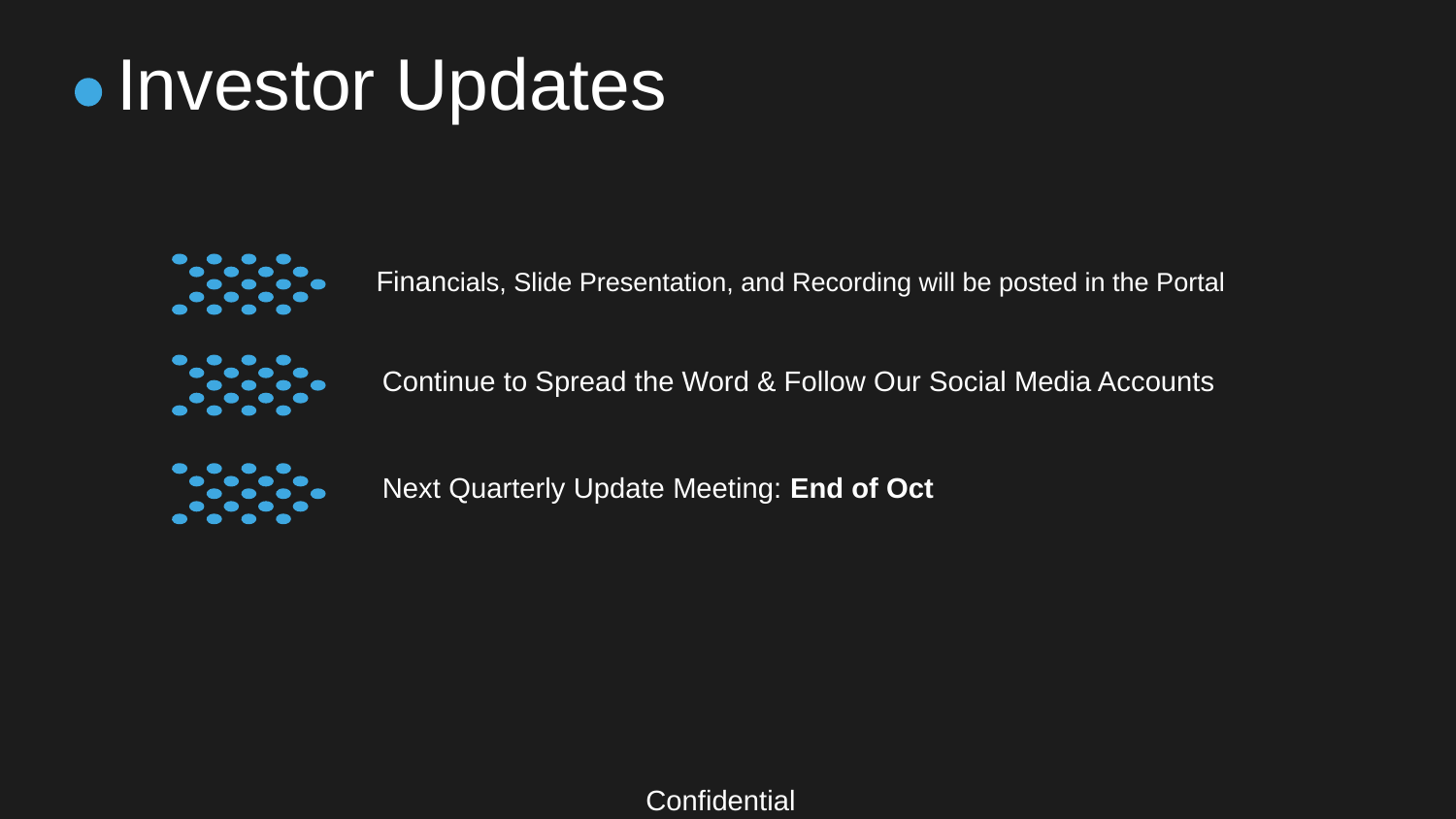

# Investor Updates

Financials, Slide Presentation, and Recording will be posted in the Portal

Continue to Spread the Word & Follow Our Social Media Accounts

Next Quarterly Update Meeting: End of Oct

Confidential